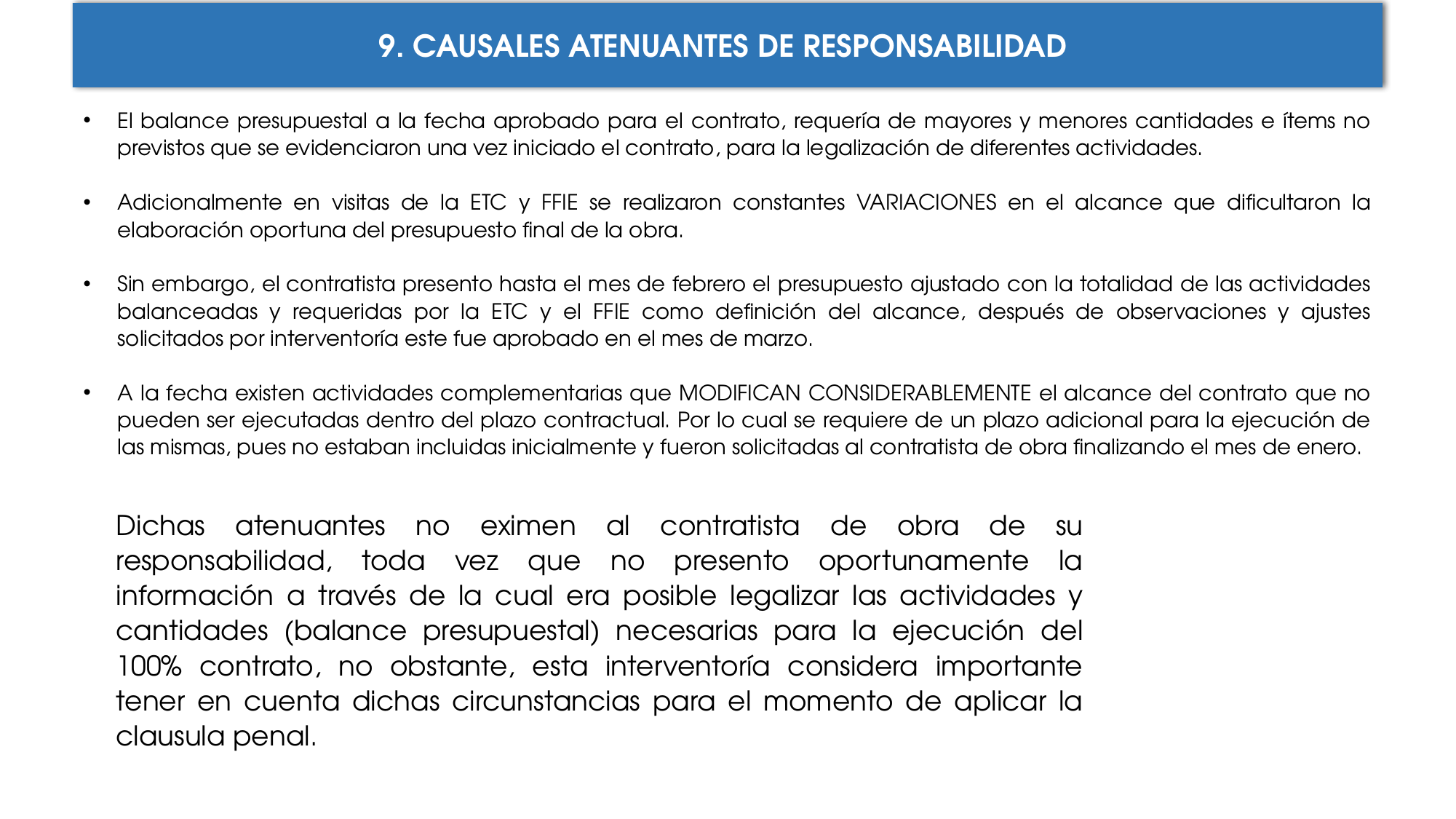

9. CAUSALES ATENUANTES DE RESPONSABILIDAD
El balance presupuestal a la fecha aprobado para el contrato, requería de mayores y menores cantidades e ítems no previstos que se evidenciaron una vez iniciado el contrato, para la legalización de diferentes actividades.

Adicionalmente en visitas de la ETC y FFIE se realizaron constantes VARIACIONES en el alcance que dificultaron la elaboración oportuna del presupuesto final de la obra.

Sin embargo, el contratista presento hasta el mes de febrero el presupuesto ajustado con la totalidad de las actividades balanceadas y requeridas por la ETC y el FFIE como definición del alcance, después de observaciones y ajustes solicitados por interventoría este fue aprobado en el mes de marzo.

A la fecha existen actividades complementarias que MODIFICAN CONSIDERABLEMENTE el alcance del contrato que no pueden ser ejecutadas dentro del plazo contractual. Por lo cual se requiere de un plazo adicional para la ejecución de las mismas, pues no estaban incluidas inicialmente y fueron solicitadas al contratista de obra finalizando el mes de enero.
Dichas atenuantes no eximen al contratista de obra de su responsabilidad, toda vez que no presento oportunamente la información a través de la cual era posible legalizar las actividades y cantidades (balance presupuestal) necesarias para la ejecución del 100% contrato, no obstante, esta interventoría considera importante tener en cuenta dichas circunstancias para el momento de aplicar la clausula penal.